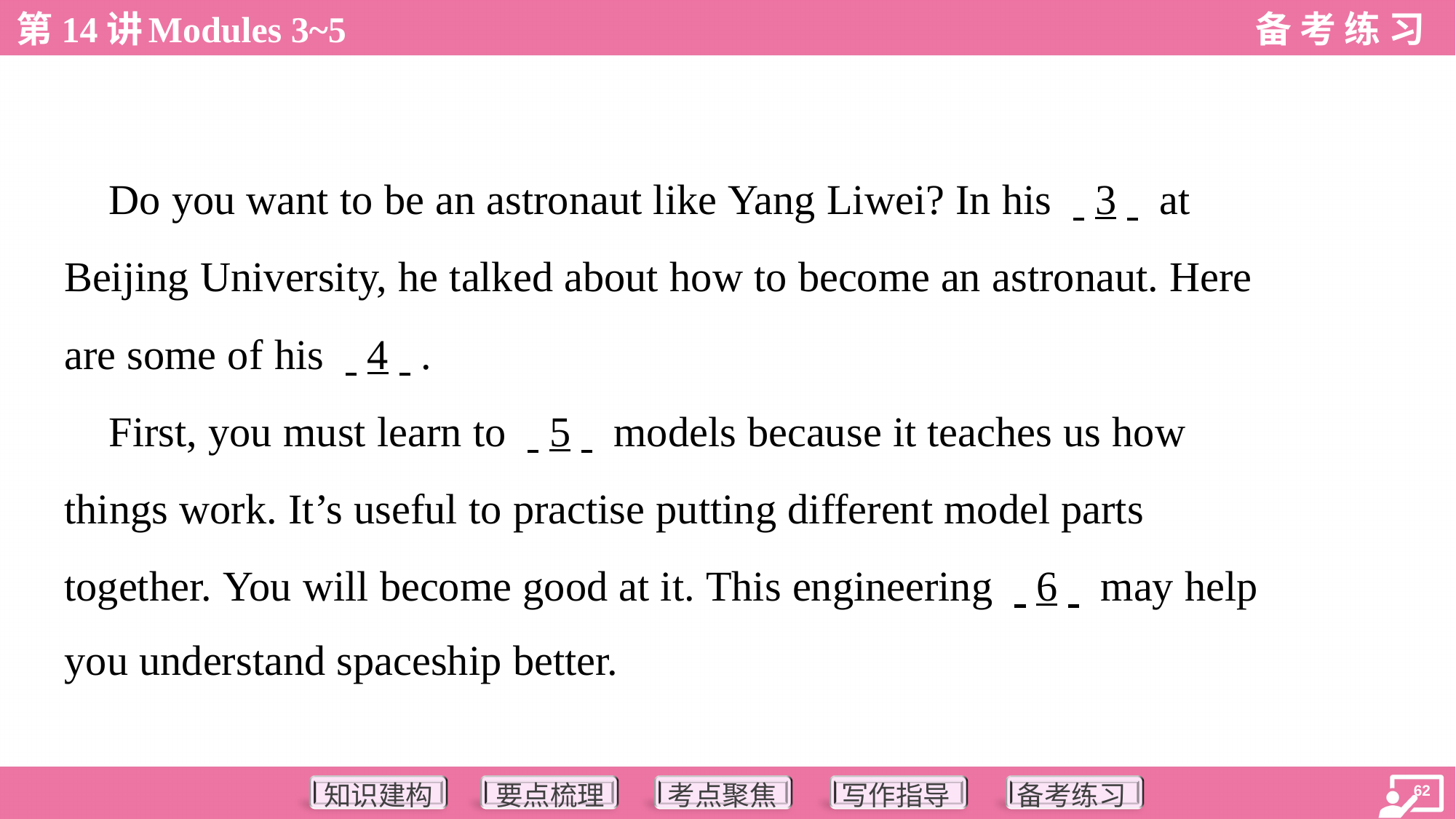

Do you want to be an astronaut like Yang Liwei? In his . .3. . at
Beijing University, he talked about how to become an astronaut. Here
are some of his . .4. ..
    First, you must learn to . .5. . models because it teaches us how
things work. It’s useful to practise putting different model parts
together. You will become good at it. This engineering . .6. . may help
you understand spaceship better.